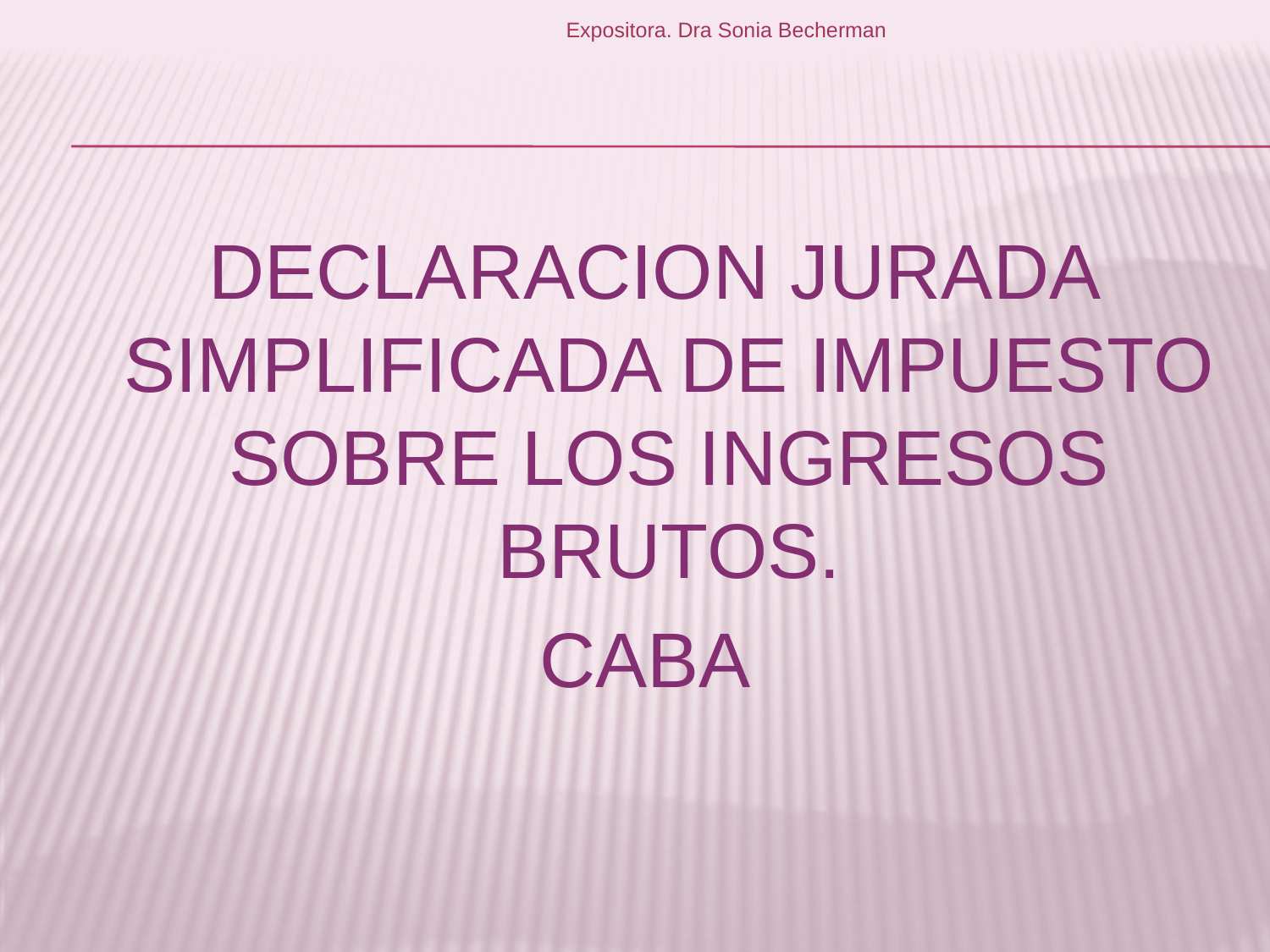

Expositora. Dra Sonia Becherman
 DECLARACION JURADA SIMPLIFICADA DE IMPUESTO SOBRE LOS INGRESOS BRUTOS.
CABA